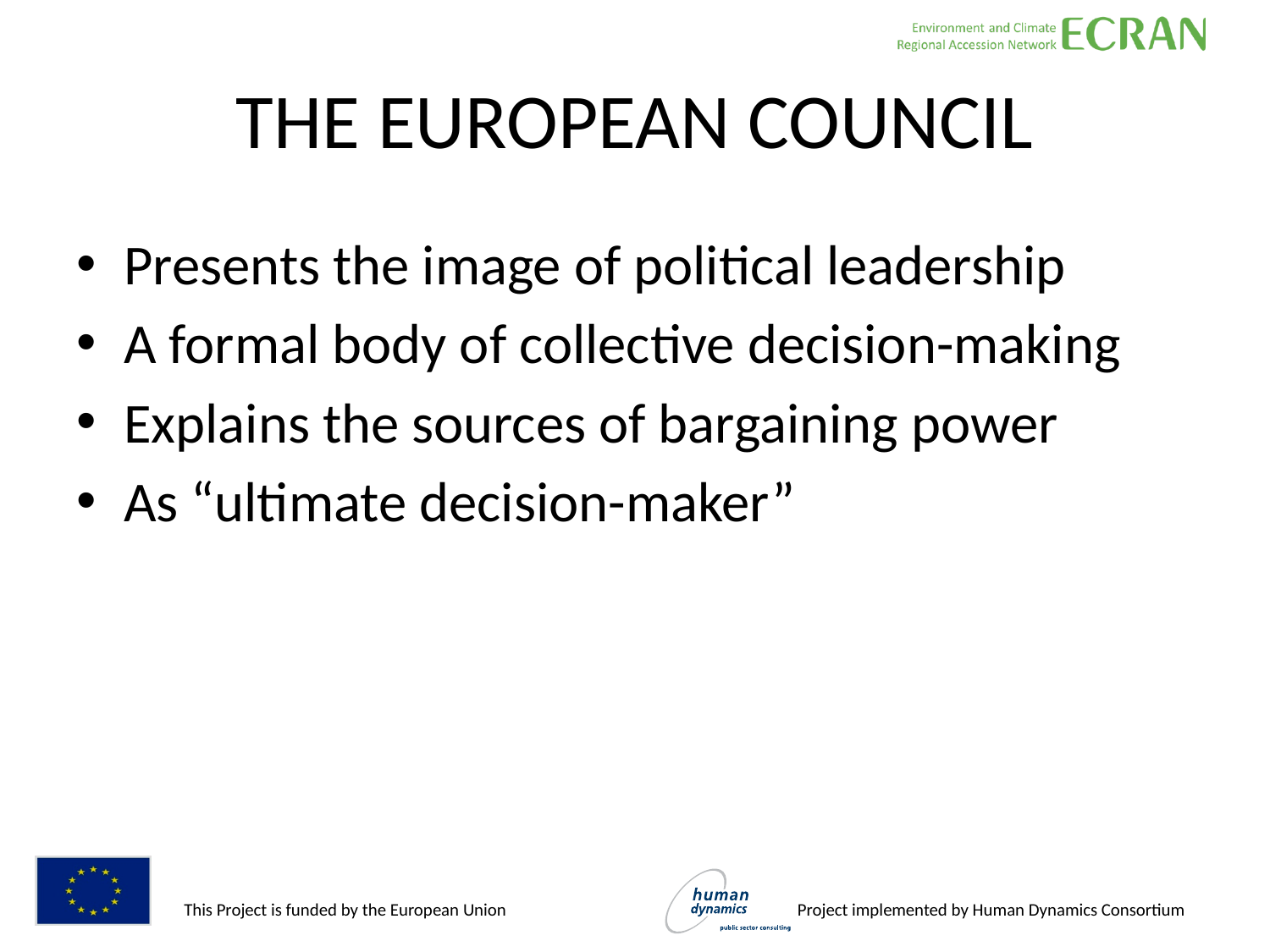

# THE EUROPEAN COUNCIL
Presents the image of political leadership
A formal body of collective decision-making
Explains the sources of bargaining power
As “ultimate decision-maker”